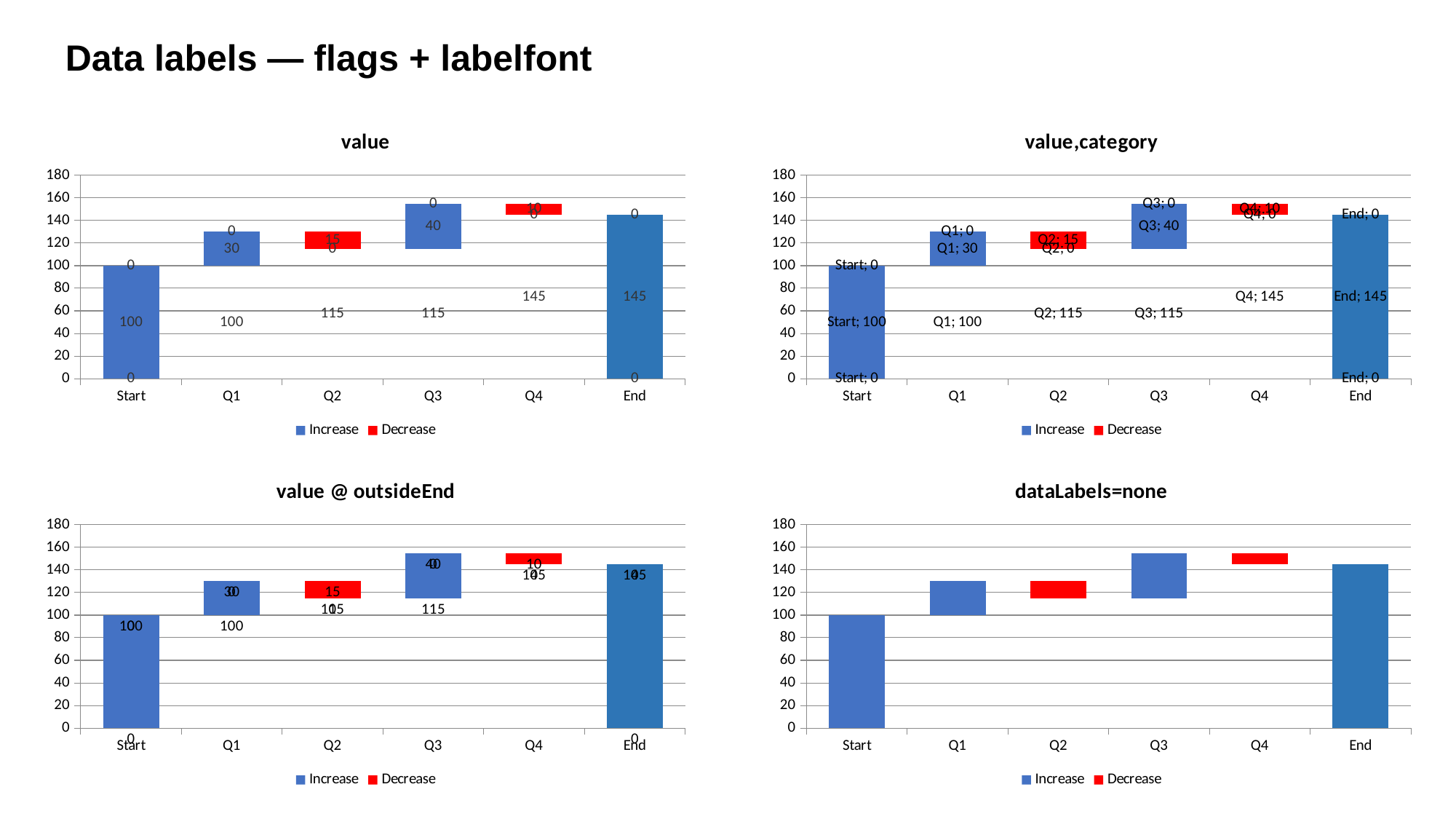

Data labels — flags + labelfont

### Chart: value

| Category |  |  |  |
|---|---|---|---|
| Start | 0.0 | 100.0 | 0.0 |
| Q1 | 100.0 | 30.0 | 0.0 |
| Q2 | 115.0 | 0.0 | 15.0 |
| Q3 | 115.0 | 40.0 | 0.0 |
| Q4 | 145.0 | 0.0 | 10.0 |
| End | 0.0 | 145.0 | 0.0 |

### Chart: value,category

| Category |  |  |  |
|---|---|---|---|
| Start | 0.0 | 100.0 | 0.0 |
| Q1 | 100.0 | 30.0 | 0.0 |
| Q2 | 115.0 | 0.0 | 15.0 |
| Q3 | 115.0 | 40.0 | 0.0 |
| Q4 | 145.0 | 0.0 | 10.0 |
| End | 0.0 | 145.0 | 0.0 |

### Chart: value @ outsideEnd

| Category |  |  |  |
|---|---|---|---|
| Start | 0.0 | 100.0 | 0.0 |
| Q1 | 100.0 | 30.0 | 0.0 |
| Q2 | 115.0 | 0.0 | 15.0 |
| Q3 | 115.0 | 40.0 | 0.0 |
| Q4 | 145.0 | 0.0 | 10.0 |
| End | 0.0 | 145.0 | 0.0 |

### Chart: dataLabels=none

| Category |  |  |  |
|---|---|---|---|
| Start | 0.0 | 100.0 | 0.0 |
| Q1 | 100.0 | 30.0 | 0.0 |
| Q2 | 115.0 | 0.0 | 15.0 |
| Q3 | 115.0 | 40.0 | 0.0 |
| Q4 | 145.0 | 0.0 | 10.0 |
| End | 0.0 | 145.0 | 0.0 |